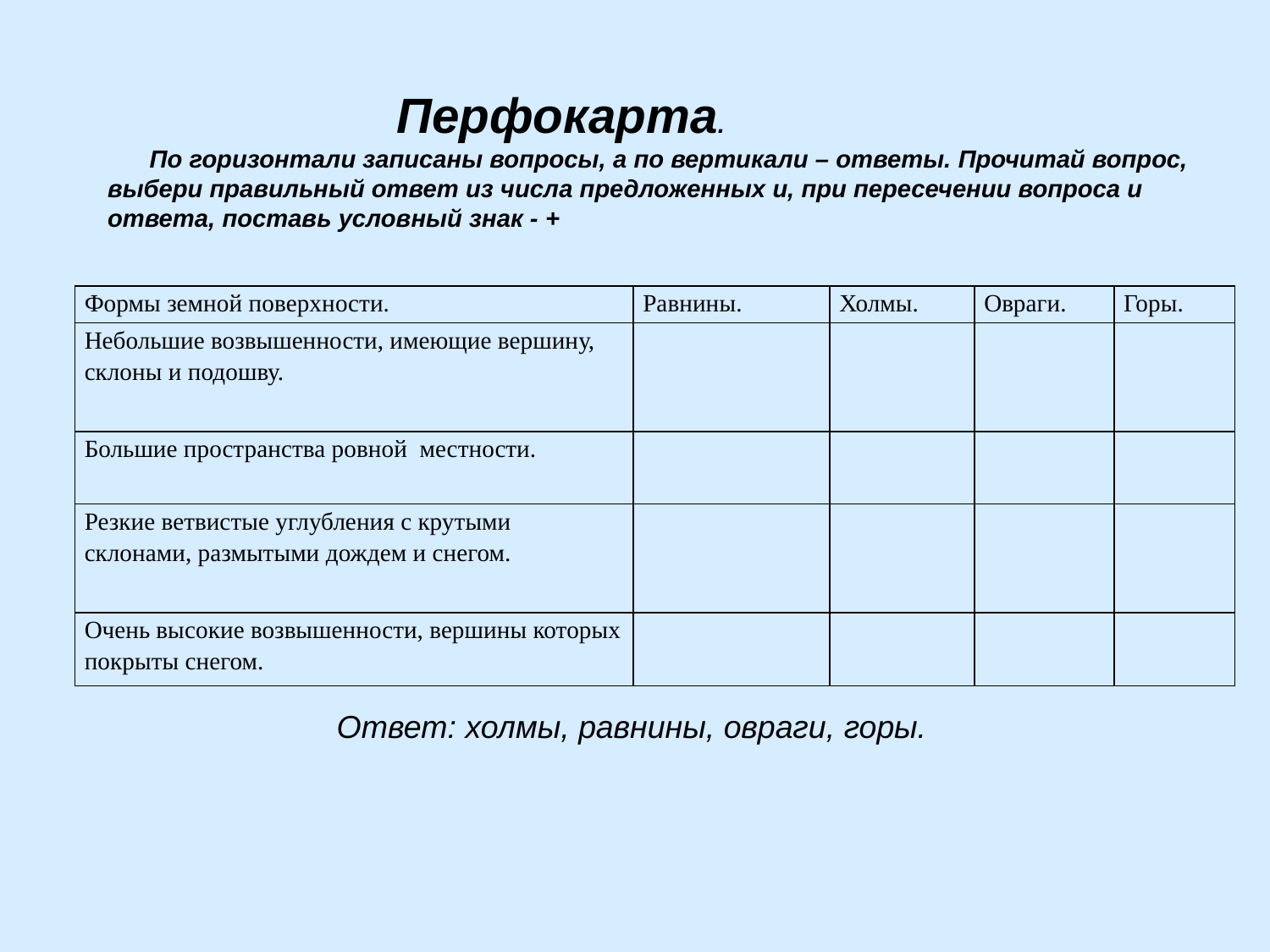

#
                     Перфокарта.
      По горизонтали записаны вопросы, а по вертикали – ответы. Прочитай вопрос, выбери правильный ответ из числа предложенных и, при пересечении вопроса и ответа, поставь условный знак - +
| Формы земной поверхности. | Равнины. | Холмы. | Овраги. | Горы. |
| --- | --- | --- | --- | --- |
| Небольшие возвышенности, имеющие вершину, склоны и подошву. |  |  |  |  |
| Большие пространства ровной местности. |  |  |  |  |
| Резкие ветвистые углубления с крутыми склонами, размытыми дождем и снегом. |  |  |  |  |
| Очень высокие возвышенности, вершины которых покрыты снегом. |  |  |  |  |
Ответ: холмы, равнины, овраги, горы.